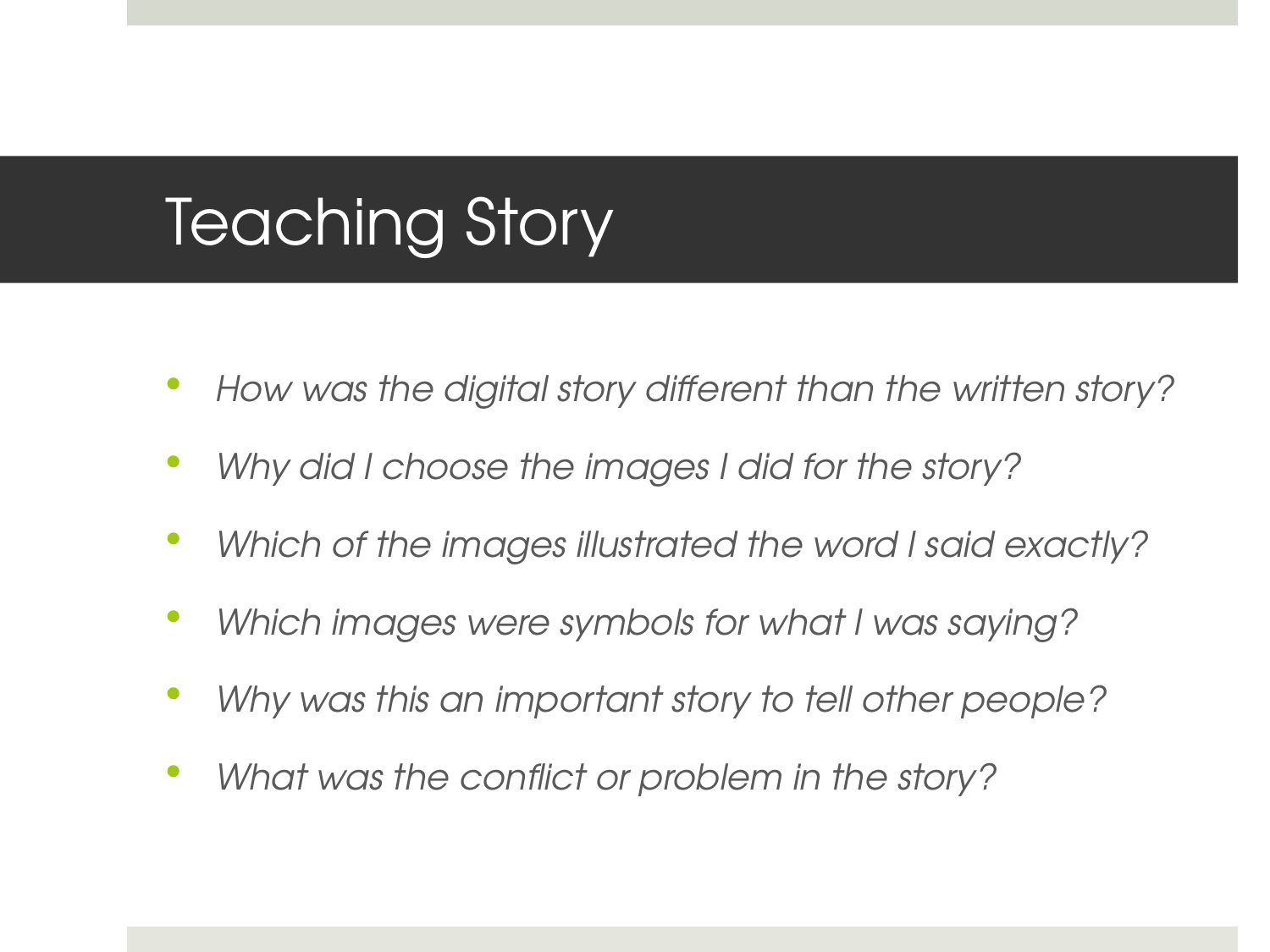

# Teaching Story
How was the digital story different than the written story?
Why did I choose the images I did for the story?
Which of the images illustrated the word I said exactly?
Which images were symbols for what I was saying?
Why was this an important story to tell other people?
What was the conflict or problem in the story?